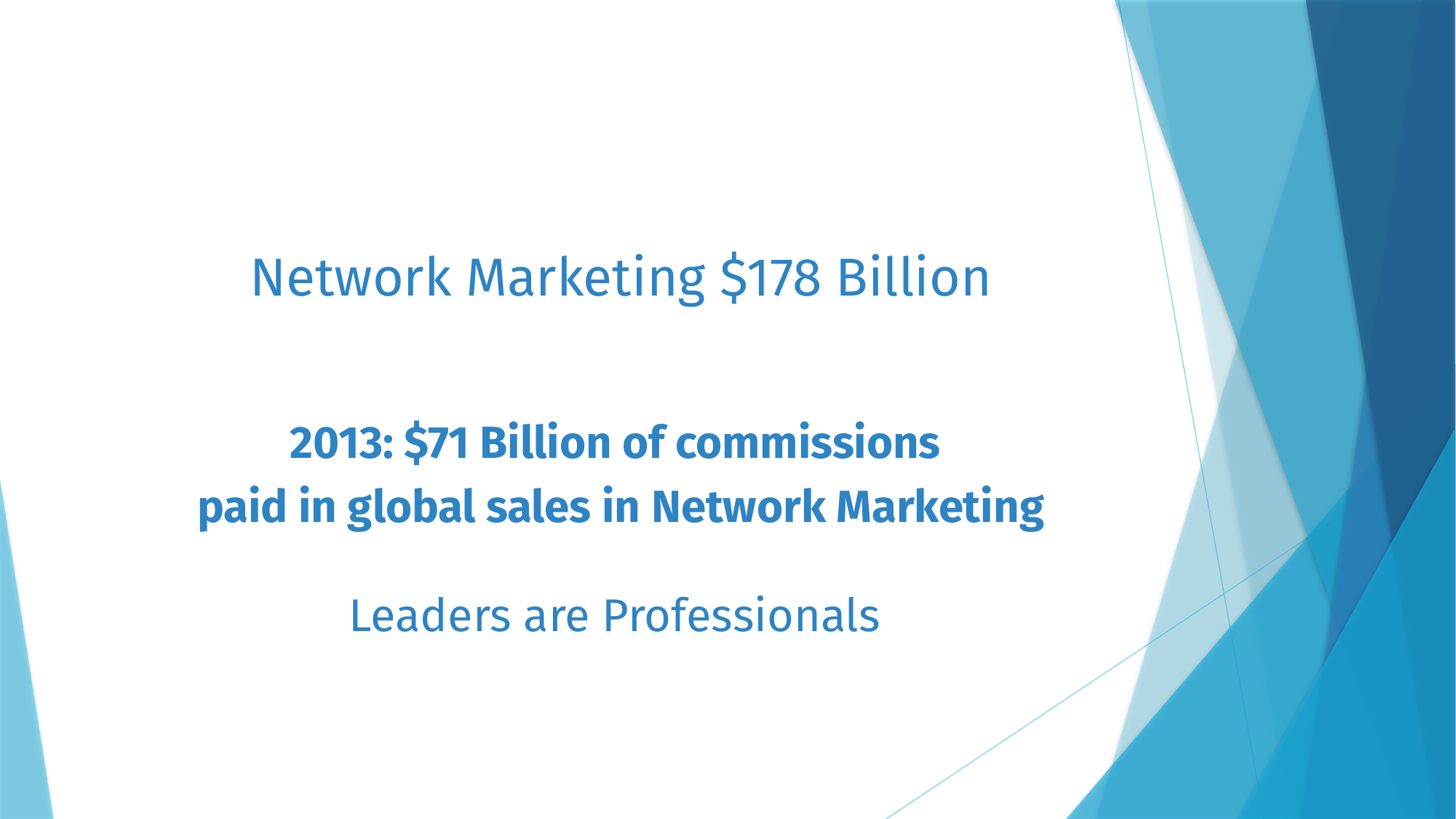

Network Marketing $178 Billion

2013: $71 Billion of commissions
paid in global sales in Network Marketing

Leaders are Professionals